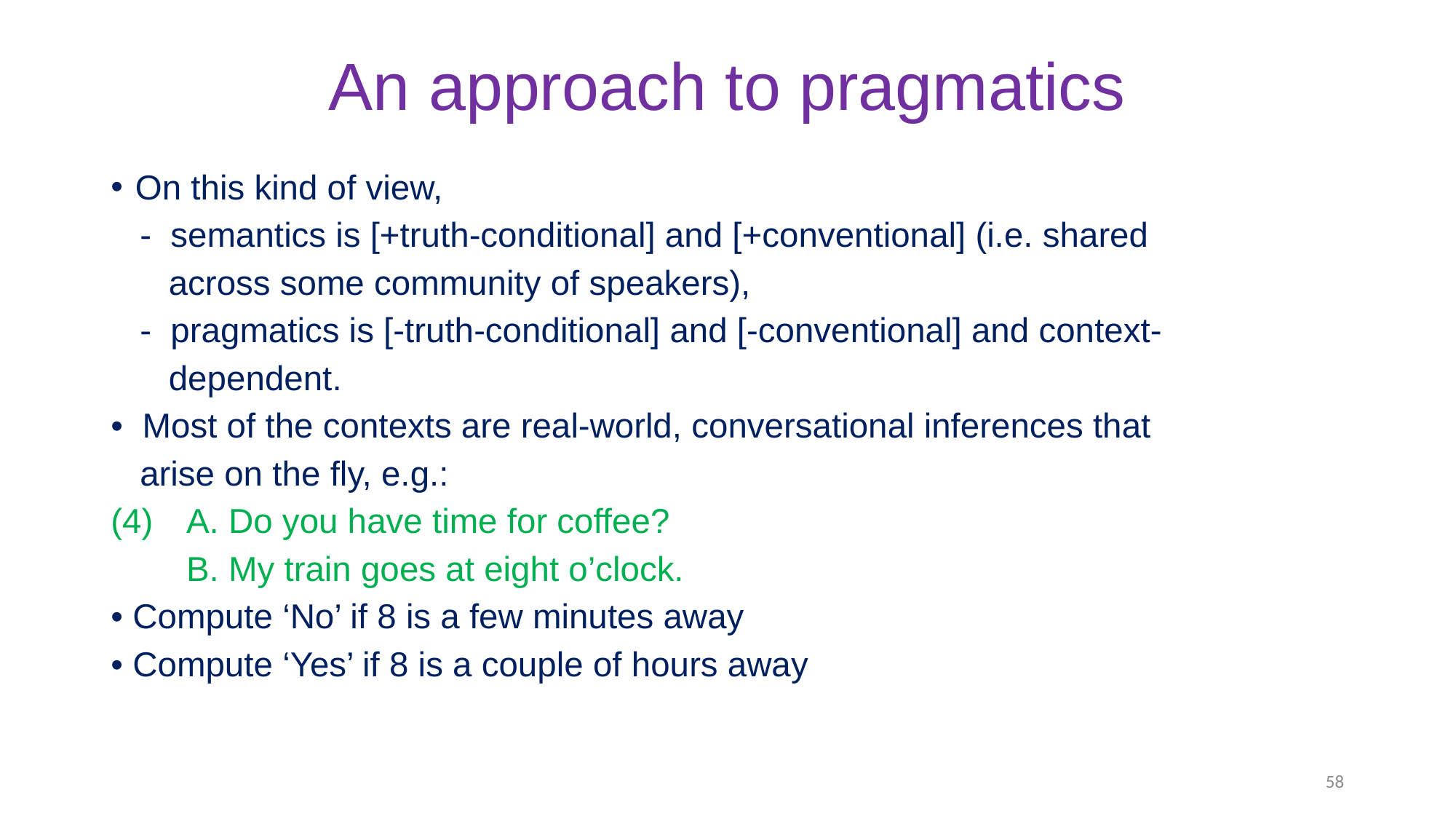

# An approach to pragmatics
On this kind of view,
   -  semantics is [+truth-conditional] and [+conventional] (i.e. shared
      across some community of speakers),
   -  pragmatics is [-truth-conditional] and [-conventional] and context-
      dependent.
•  Most of the contexts are real-world, conversational inferences that
   arise on the fly, e.g.:
(4)	A. Do you have time for coffee?
	B. My train goes at eight o’clock.
• Compute ‘No’ if 8 is a few minutes away
• Compute ‘Yes’ if 8 is a couple of hours away

58